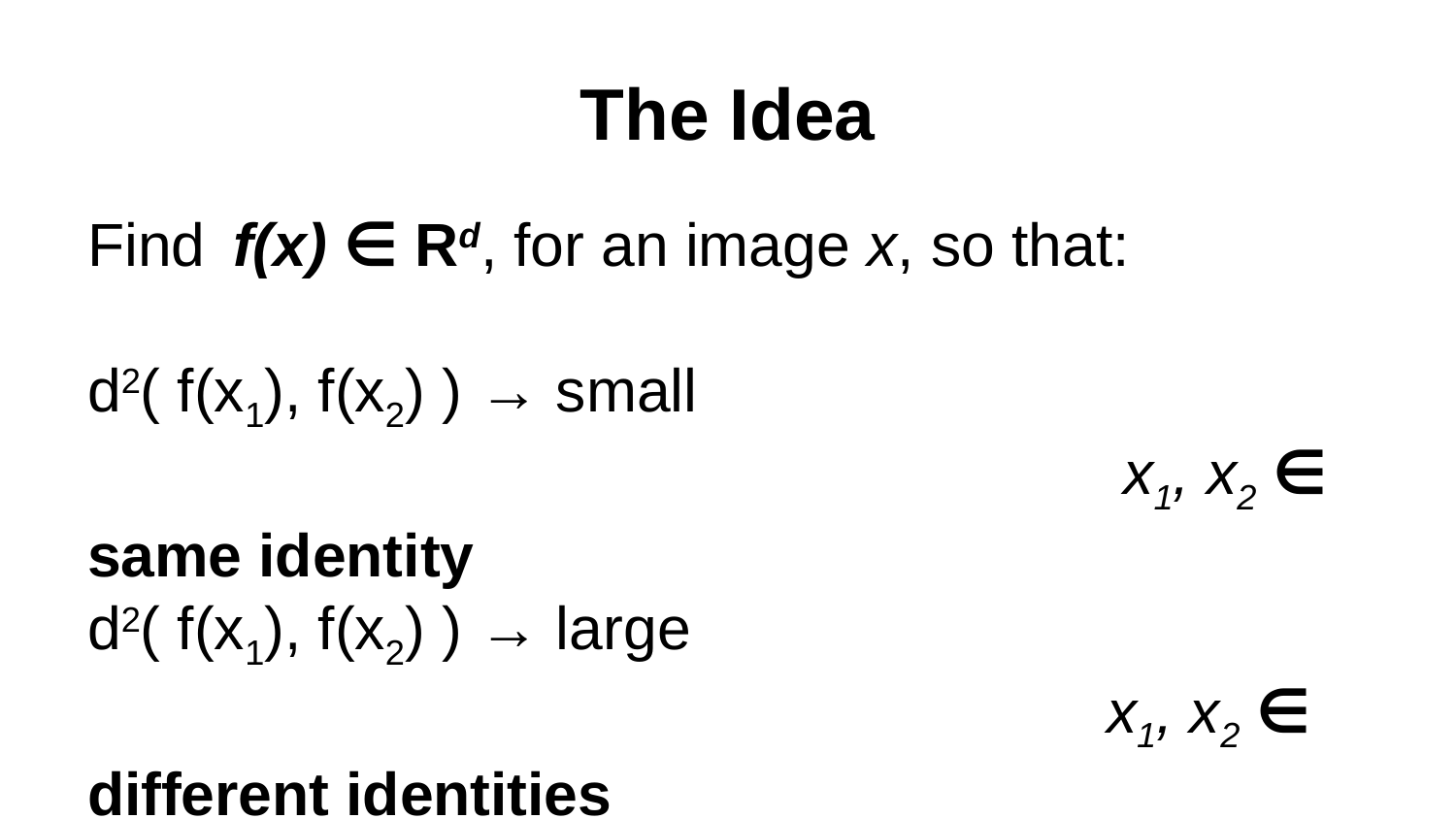

# The Idea
Find	f(x) ∈ Rd, for an image x, so that:

d2( f(x1), f(x2) ) → small
							 x1, x2 ∈ same identity
d2( f(x1), f(x2) ) → large
							x1, x2 ∈ different identities